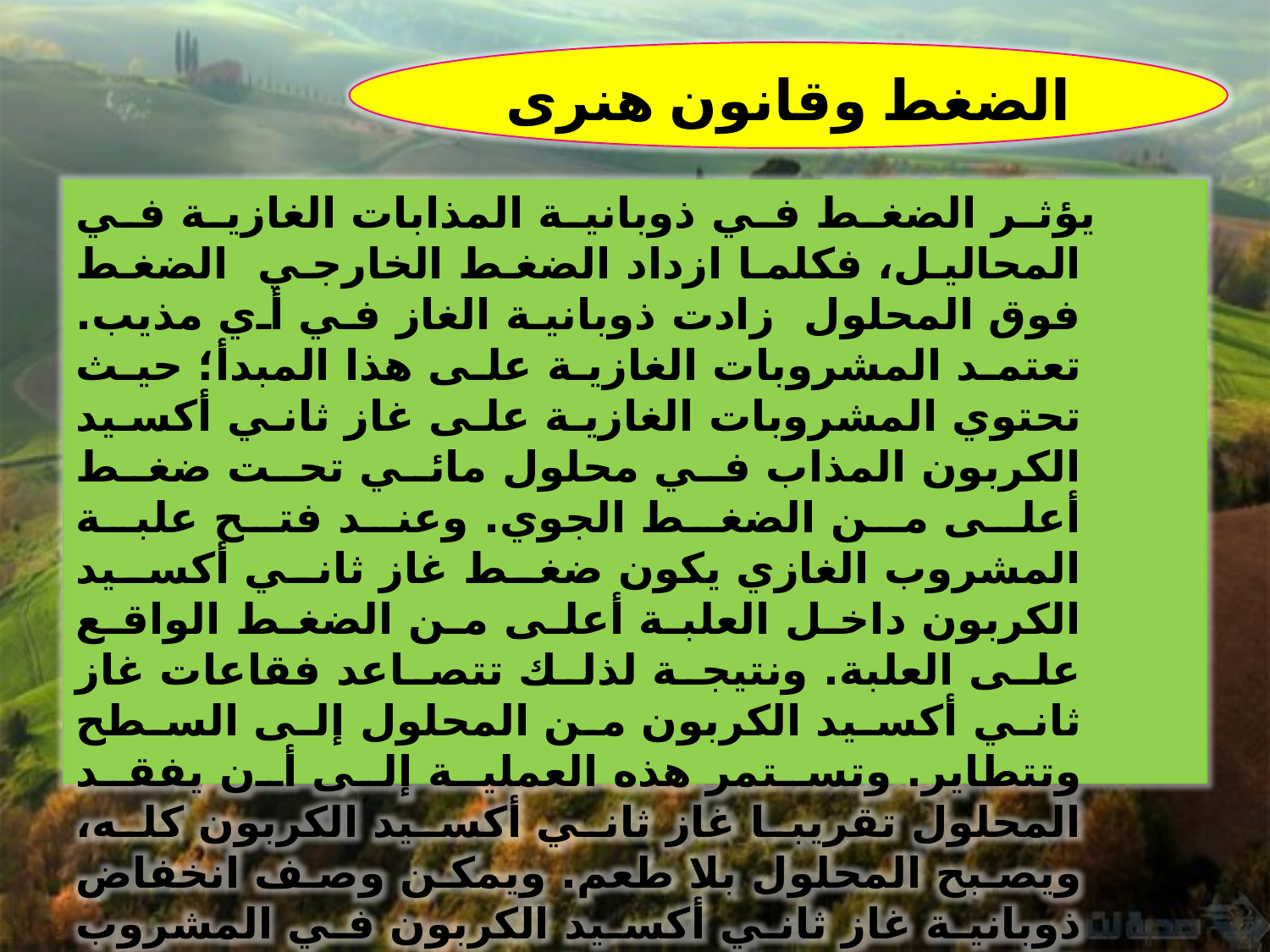

الضغط وقانون هنرى
      يؤثر الضغط في ذوبانية المذابات الغازية في المحاليل، فكلما ازداد الضغط الخارجي  الضغط فوق المحلول  زادت ذوبانية الغاز في أي مذيب. تعتمد المشروبات الغازية على هذا المبدأ؛ حيث تحتوي المشروبات الغازية على غاز ثاني أكسيد الكربون المذاب في محلول مائي تحت ضغط أعلى من الضغط الجوي. وعند فتح علبة المشروب الغازي يكون ضغط غاز ثاني أكسيد الكربون داخل العلبة أعلى من الضغط الواقع على العلبة. ونتيجة لذلك تتصاعد فقاعات غاز ثاني أكسيد الكربون من المحلول إلى السطح وتتطاير. وتستمر هذه العملية إلى أن يفقد المحلول تقريبا غاز ثاني أكسيد الكربون كله، ويصبح المحلول بلا طعم. ويمكن وصف انخفاض ذوبانية غاز ثاني أكسيد الكربون في المشروب الغازي بعد فتح العبوة بقانون هنري.